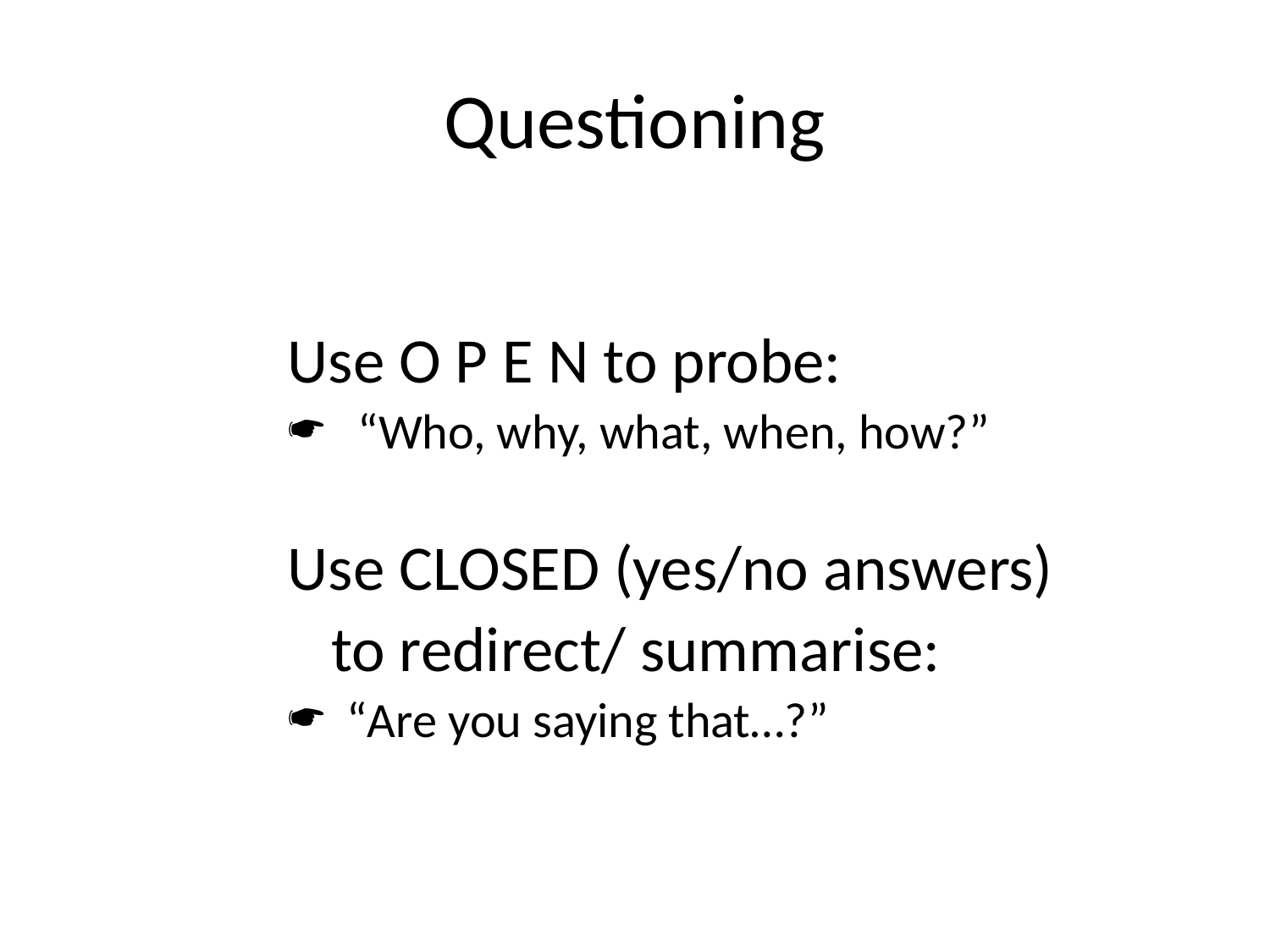

# Questioning

Use O P E N to probe:
  “Who, why, what, when, how?”

Use CLOSED (yes/no answers)
   to redirect/ summarise:
 “Are you saying that…?”